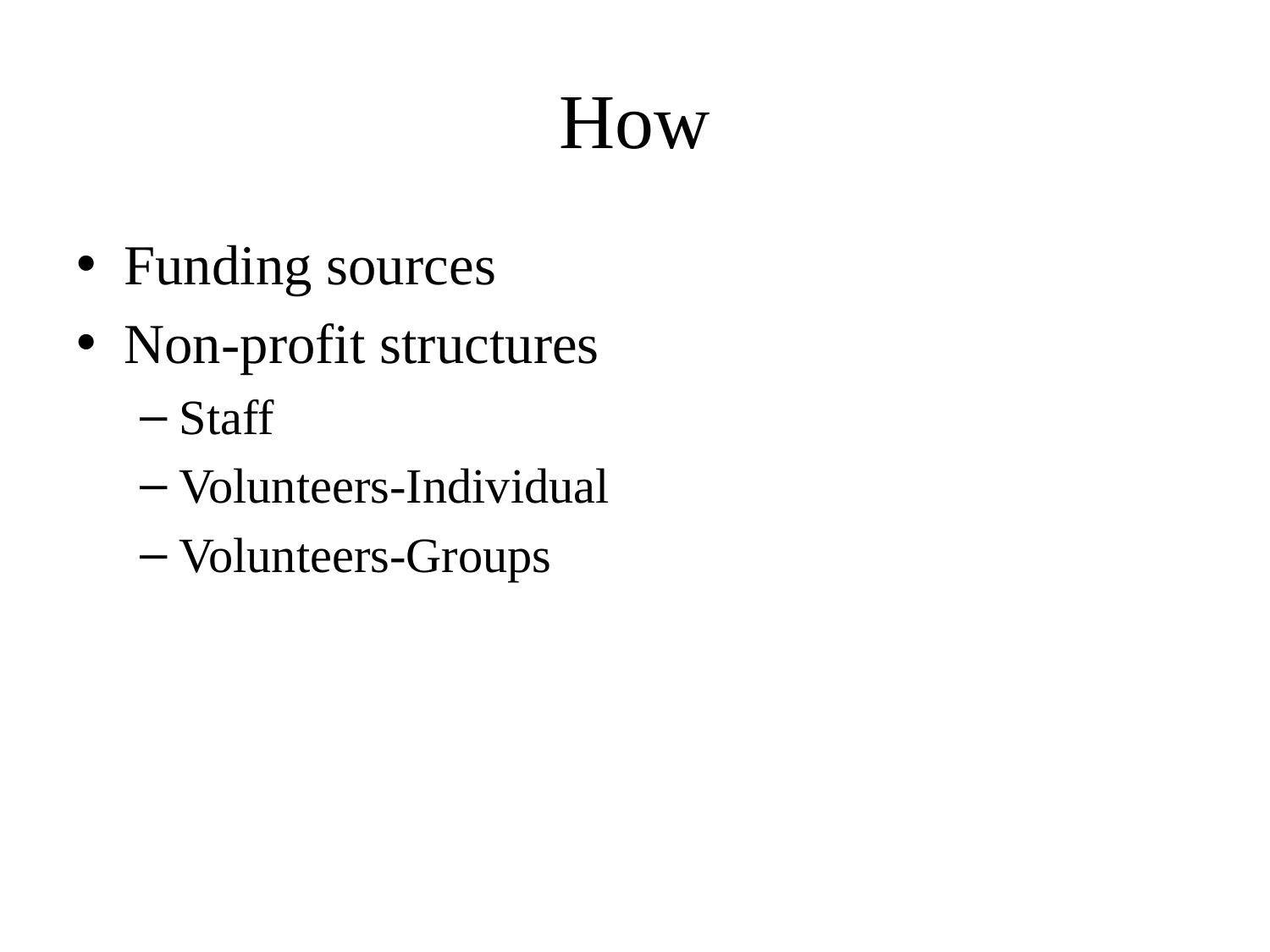

# How
Funding sources
Non-profit structures
Staff
Volunteers-Individual
Volunteers-Groups